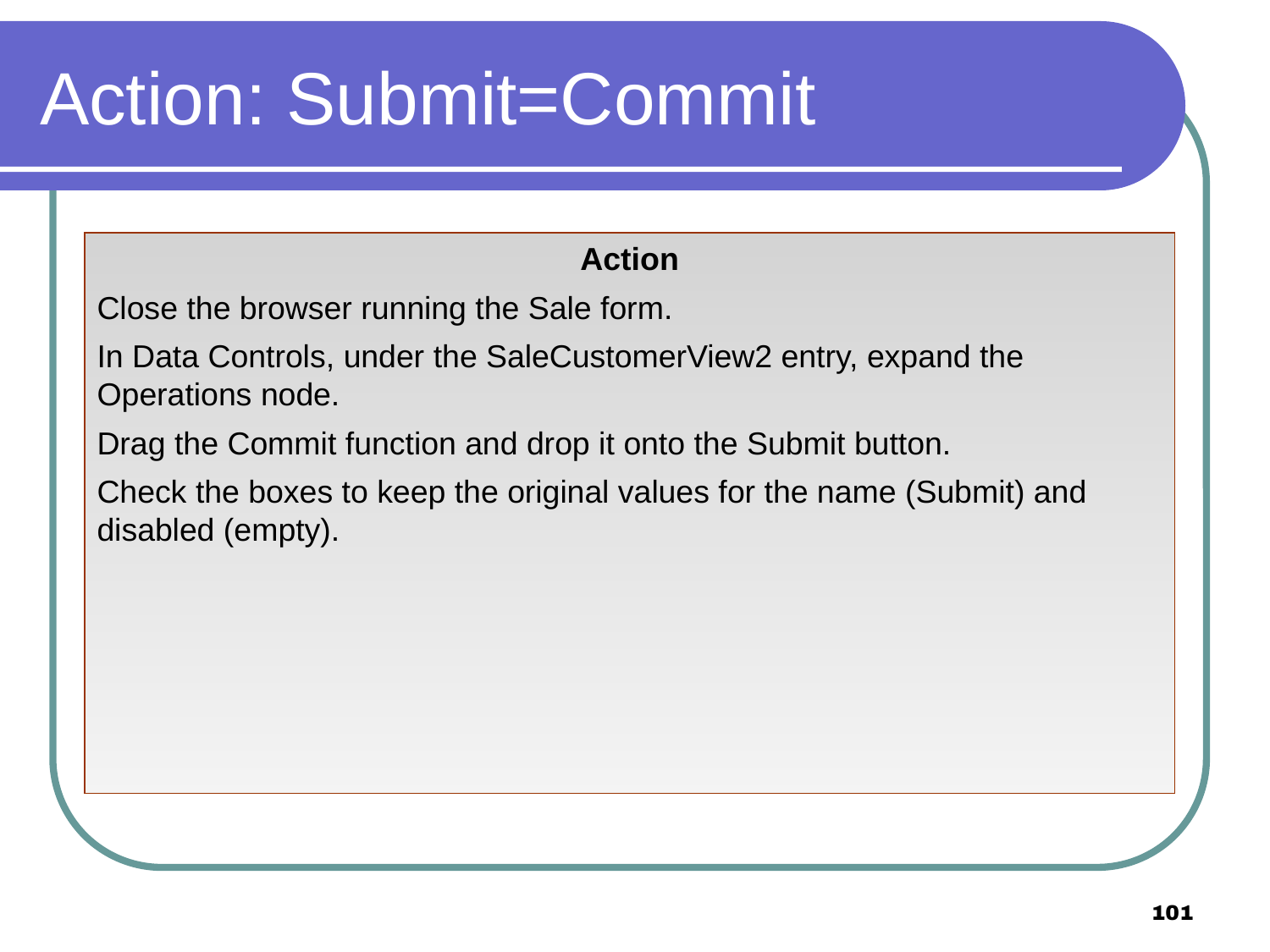

# Action: Submit=Commit
Action
Close the browser running the Sale form.
In Data Controls, under the SaleCustomerView2 entry, expand the Operations node.
Drag the Commit function and drop it onto the Submit button.
Check the boxes to keep the original values for the name (Submit) and disabled (empty).
101